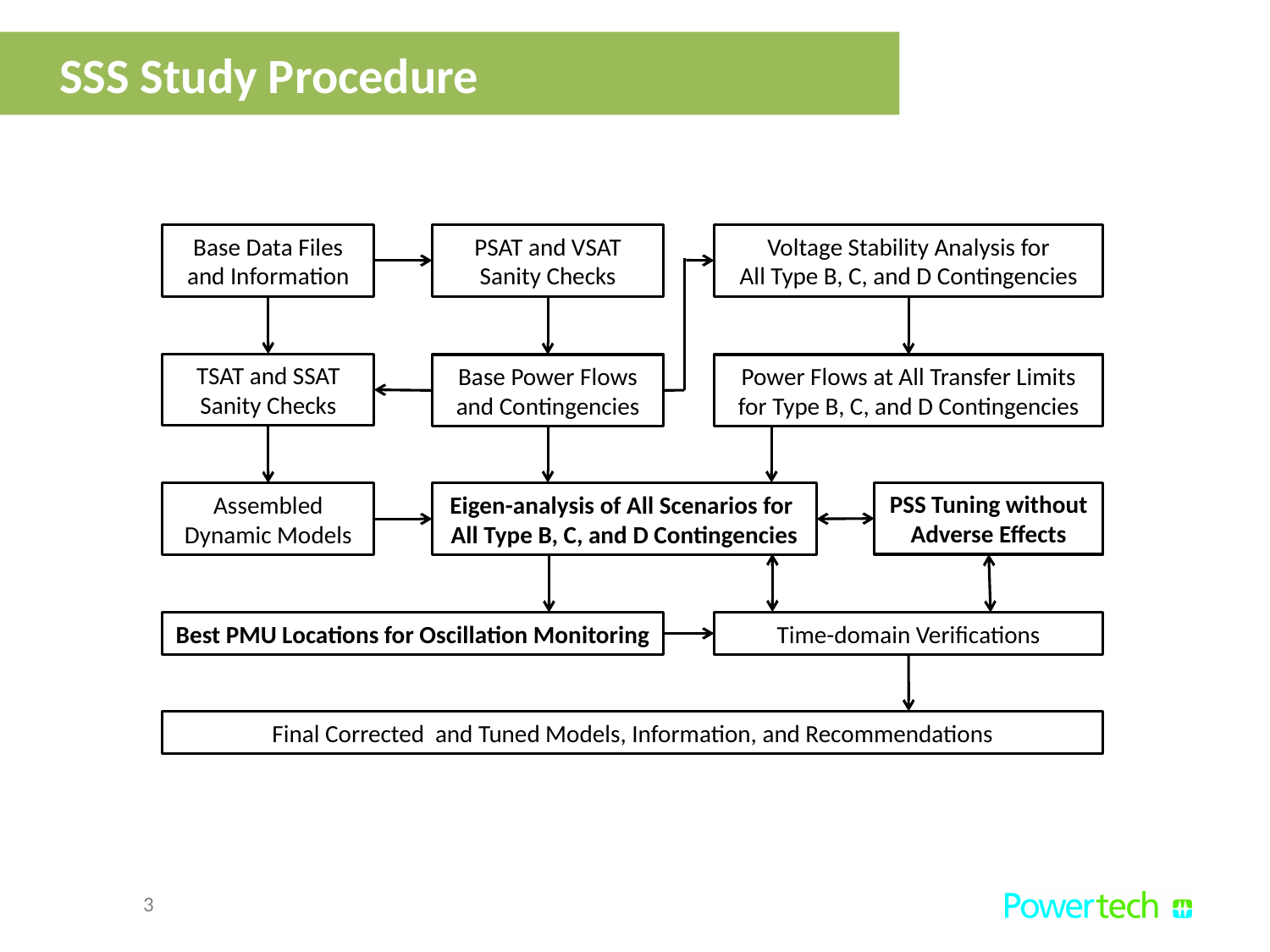

SSS Study Procedure
Voltage Stability Analysis for
All Type B, C, and D Contingencies
Base Data Files
and Information
PSAT and VSAT
Sanity Checks
TSAT and SSAT
Sanity Checks
Base Power Flows
and Contingencies
Power Flows at All Transfer Limits
for Type B, C, and D Contingencies
PSS Tuning without
Adverse Effects
Assembled
Dynamic Models
Eigen-analysis of All Scenarios for
All Type B, C, and D Contingencies
Best PMU Locations for Oscillation Monitoring
Time-domain Verifications
Final Corrected  and Tuned Models, Information, and Recommendations
3